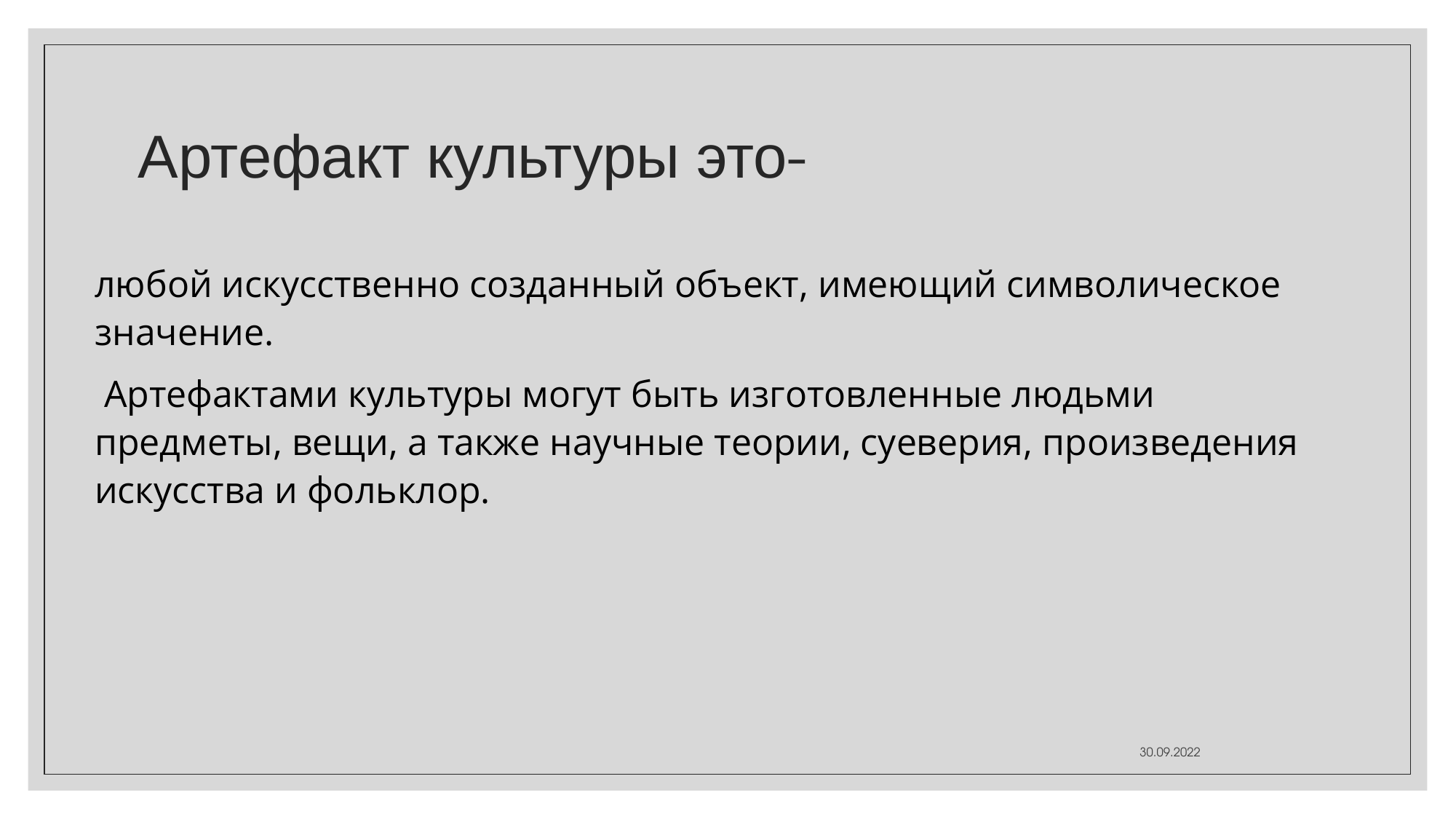

# Артефакт культуры это-
любой искусственно созданный объект, имеющий символическое значение.
 Артефактами культуры могут быть изготовленные людьми предметы, вещи, а также научные теории, суеверия, произведения искусства и фольклор.
30.09.2022